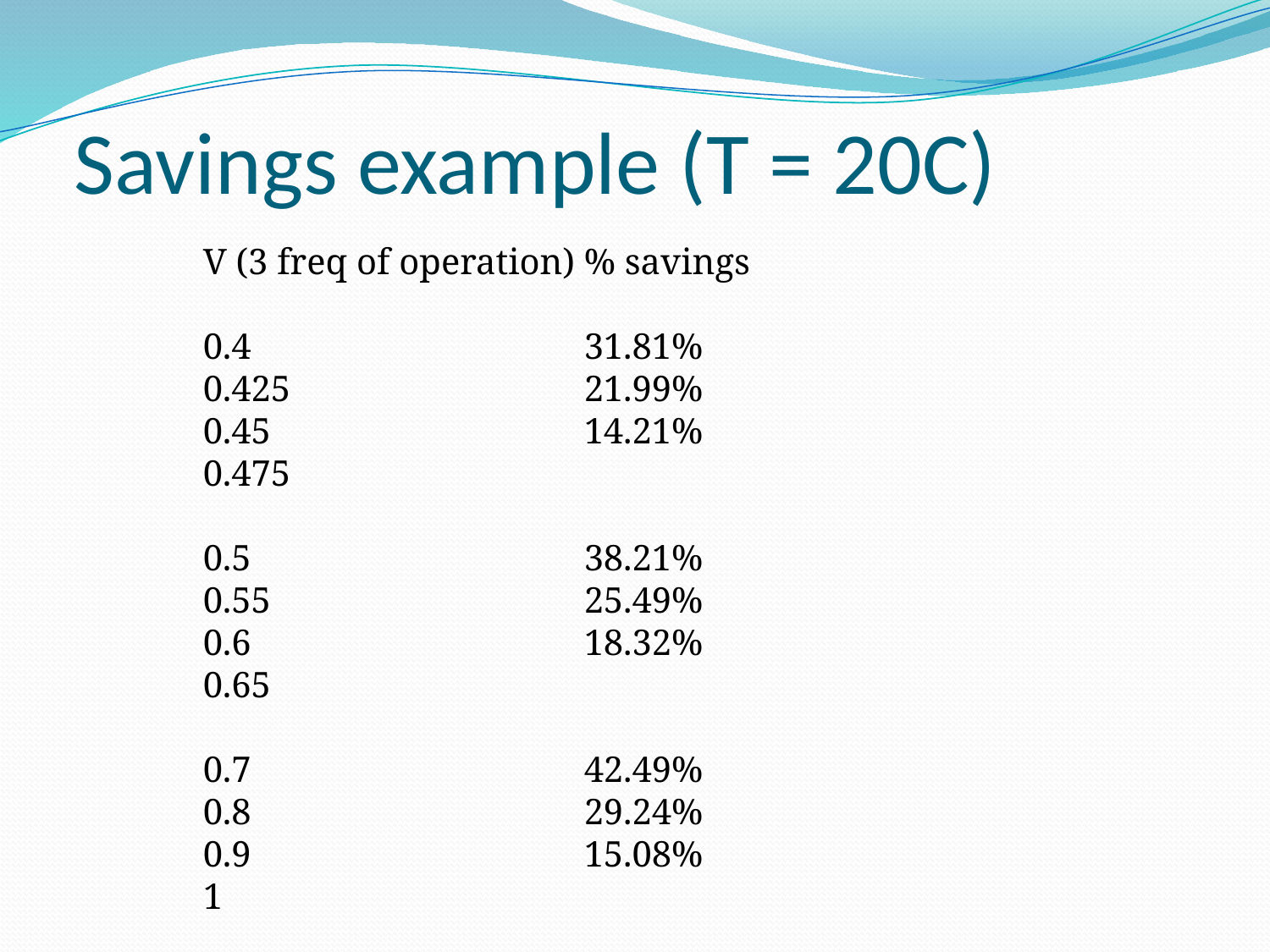

# Savings example (T = 20C)
V (3 freq of operation)	% savings

0.4			31.81%
0.425			21.99%
0.45			14.21%
0.475

0.5			38.21%
0.55			25.49%
0.6			18.32%
0.65

0.7			42.49%
0.8			29.24%
0.9			15.08%
1